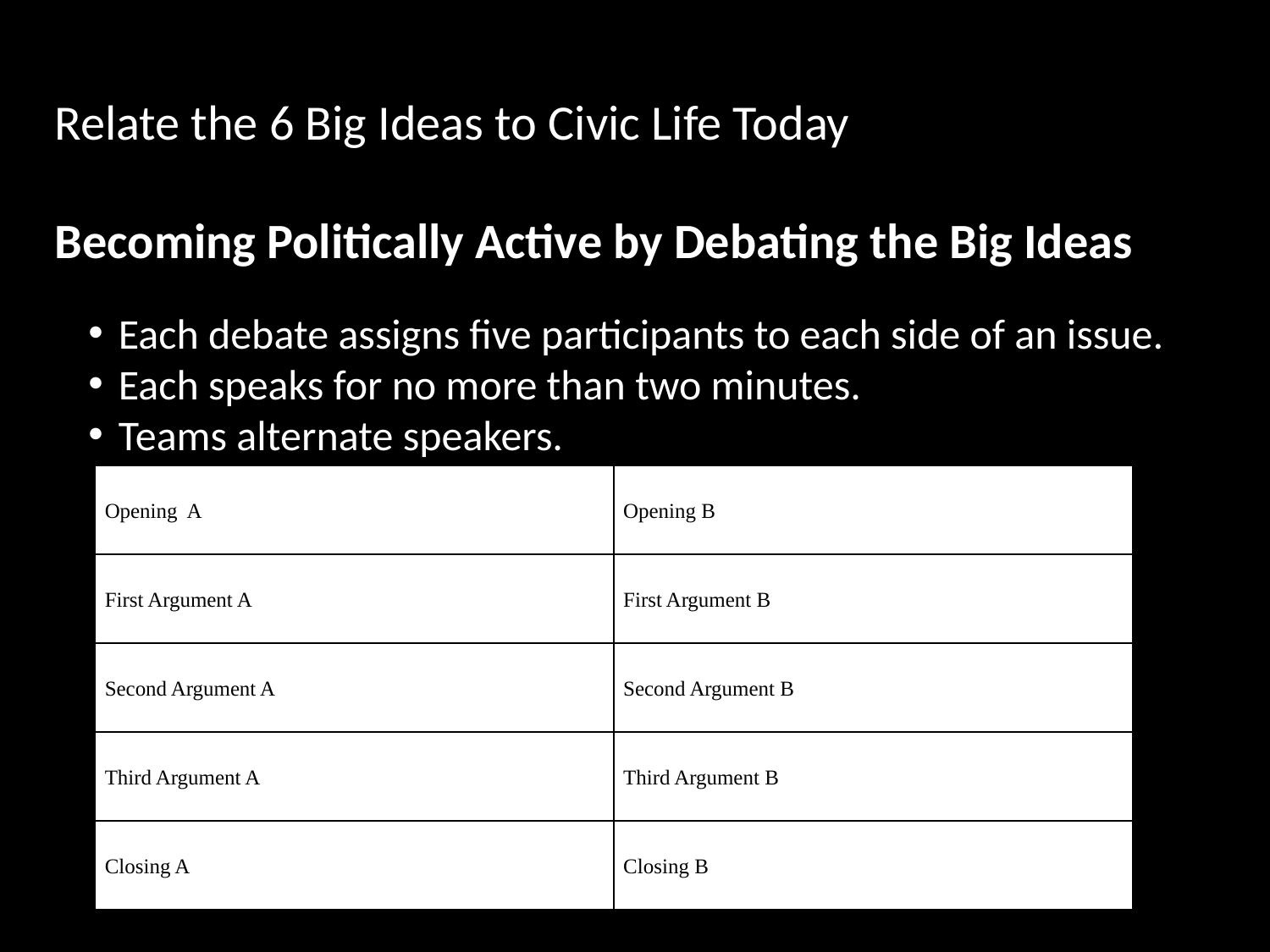

Relate the 6 Big Ideas to Civic Life Today

Becoming Politically Active by Debating the Big Ideas

Each debate assigns five participants to each side of an issue.
Each speaks for no more than two minutes.
Teams alternate speakers.

| Opening A | Opening B |
| --- | --- |
| First Argument A | First Argument B |
| Second Argument A | Second Argument B |
| Third Argument A | Third Argument B |
| Closing A | Closing B |